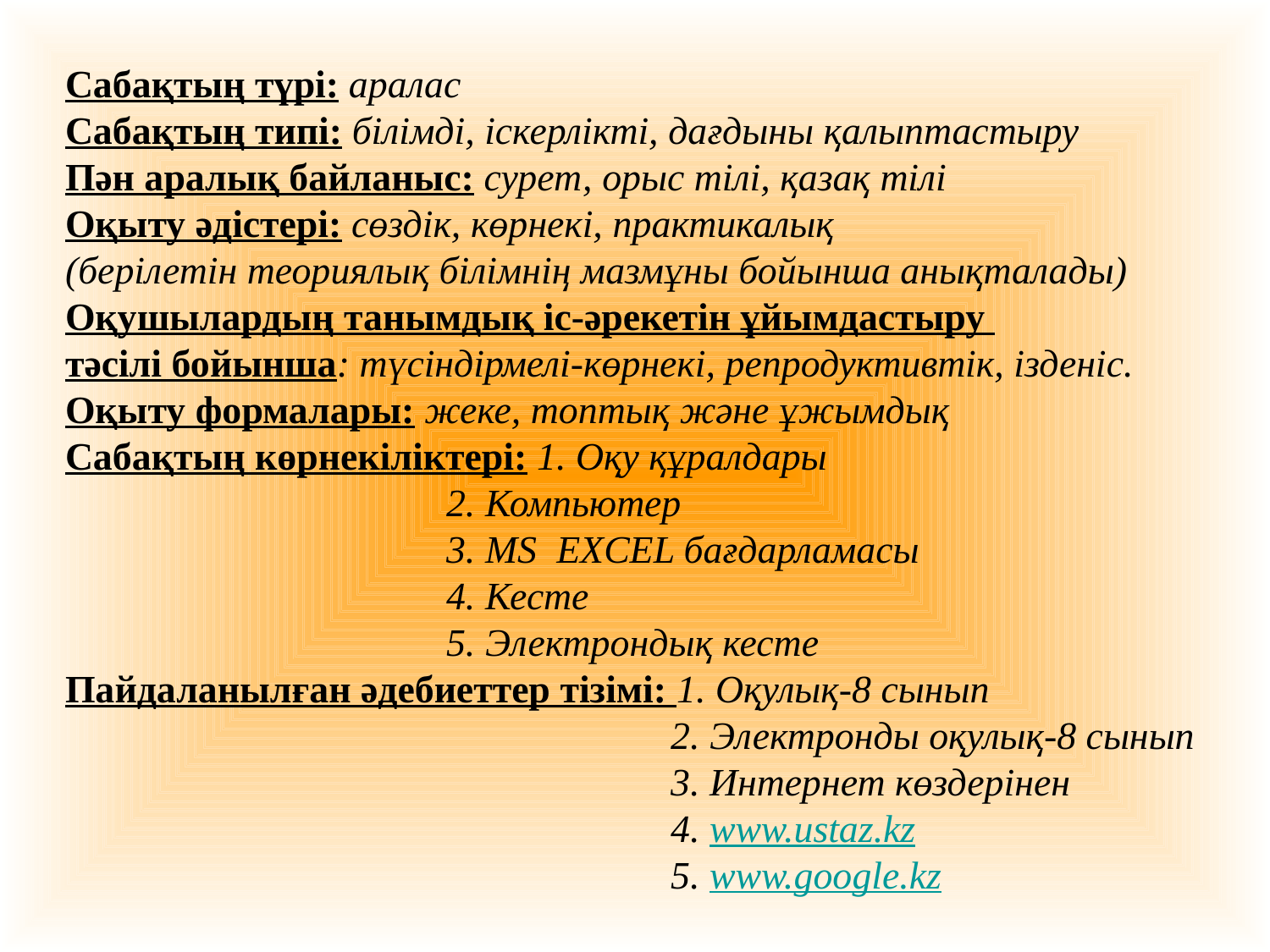

Сабақтың түрі: аралас
Сабақтың типі: білімді, іскерлікті, дағдыны қалыптастыру
Пән аралық байланыс: сурет, орыс тілі, қазақ тілі
Оқыту әдістері: сөздік, көрнекі, практикалық
(берілетін теориялық білімнің мазмұны бойынша анықталады)
Оқушылардың танымдық іс-әрекетін ұйымдастыру
тәсілі бойынша: түсіндірмелі-көрнекі, репродуктивтік, ізденіс.
Оқыту формалары: жеке, топтық және ұжымдық
Сабақтың көрнекіліктері: 1. Оқу құралдары
			2. Компьютер
			3. MS  EXCEL бағдарламасы
			4. Кесте
			5. Электрондық кесте
Пайдаланылған әдебиеттер тізімі: 1. Оқулық-8 сынып
				          2. Электронды оқулық-8 сынып
				          3. Интернет көздерінен
				          4. www.ustaz.kz
				          5. www.google.kz